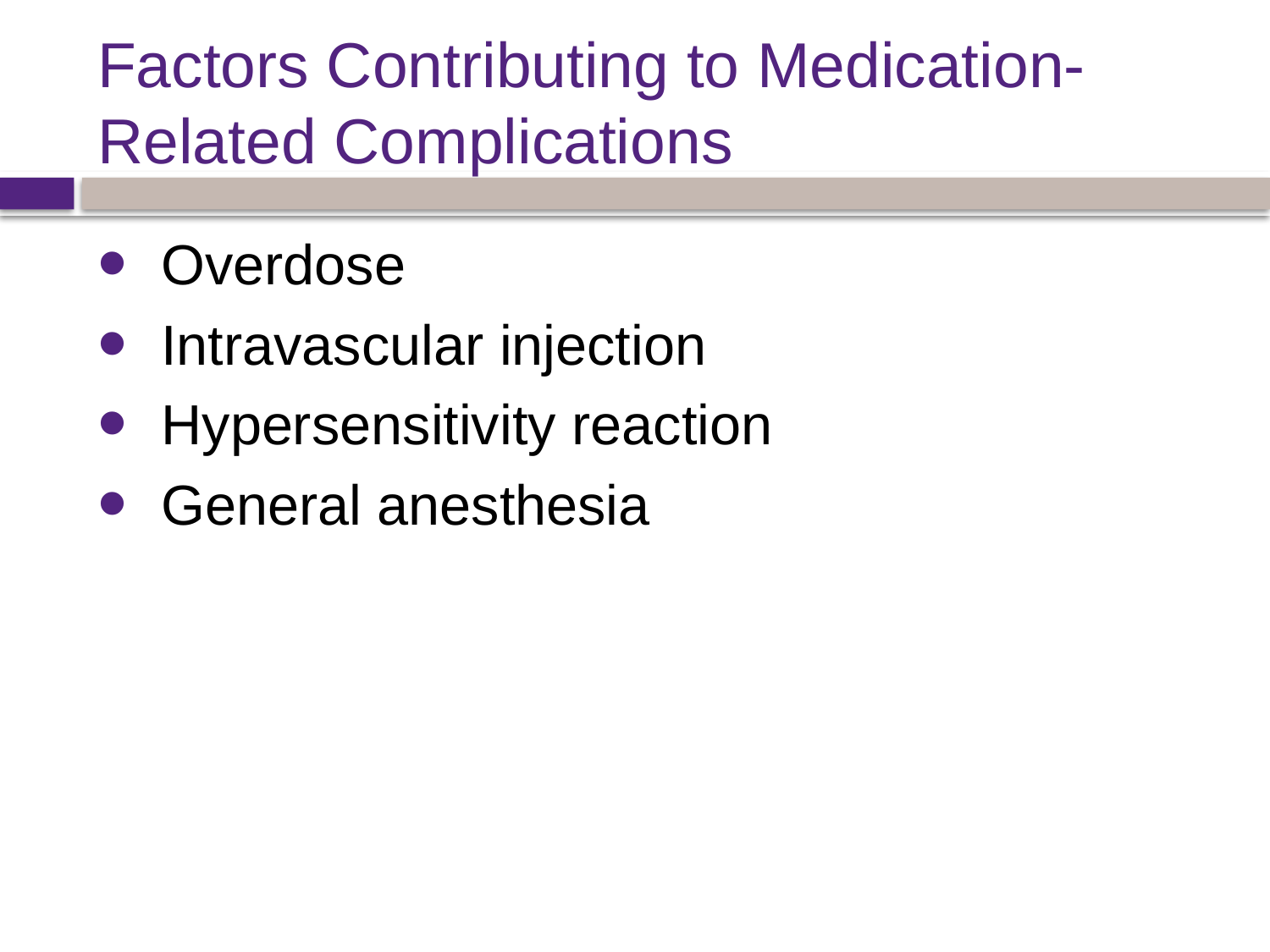

# Factors Contributing to Medication-Related Complications
Overdose
Intravascular injection
Hypersensitivity reaction
General anesthesia